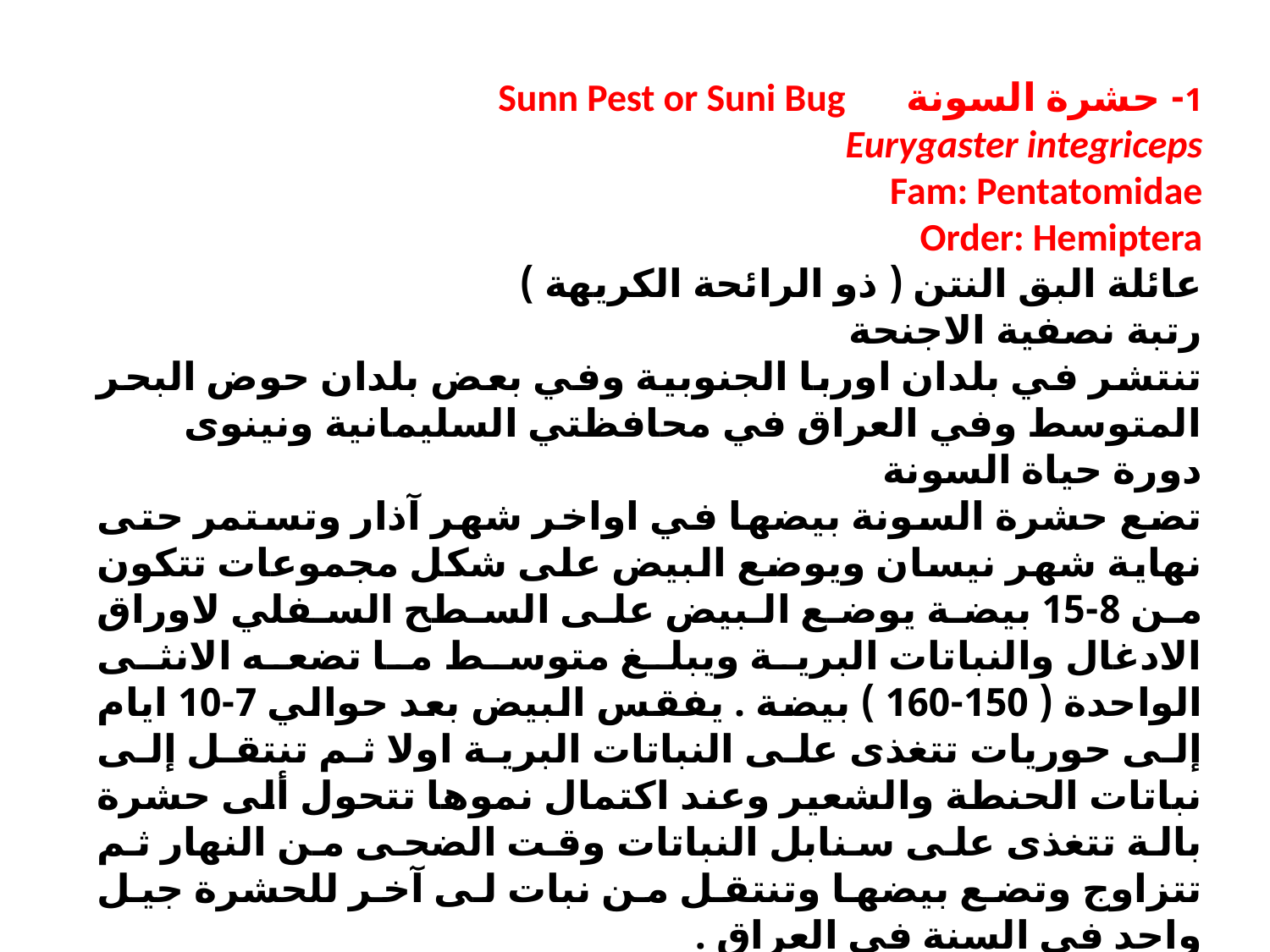

1- حشرة السونة      Sunn Pest or Suni Bug
Eurygaster integriceps
Fam: Pentatomidae
Order: Hemiptera
عائلة البق النتن ( ذو الرائحة الكريهة )
رتبة نصفية الاجنحة
تنتشر في بلدان اوربا الجنوبية وفي بعض بلدان حوض البحر المتوسط وفي العراق في محافظتي السليمانية ونينوى
دورة حياة السونة
تضع حشرة السونة بيضها في اواخر شهر آذار وتستمر حتى نهاية شهر نيسان ويوضع البيض على شكل مجموعات تتكون من 8-15 بيضة يوضع البيض على السطح السفلي لاوراق الادغال والنباتات البرية ويبلغ متوسط ما تضعه الانثى الواحدة ( 150-160 ) بيضة . يفقس البيض بعد حوالي 7-10 ايام إلى حوريات تتغذى على النباتات البرية اولا ثم تنتقل إلى نباتات الحنطة والشعير وعند اكتمال نموها تتحول ألى حشرة بالة تتغذى على سنابل النباتات وقت الضحى من النهار ثم تتزاوج وتضع بيضها وتنتقل من نبات لى آخر للحشرة جيل واحد في السنة في العراق .